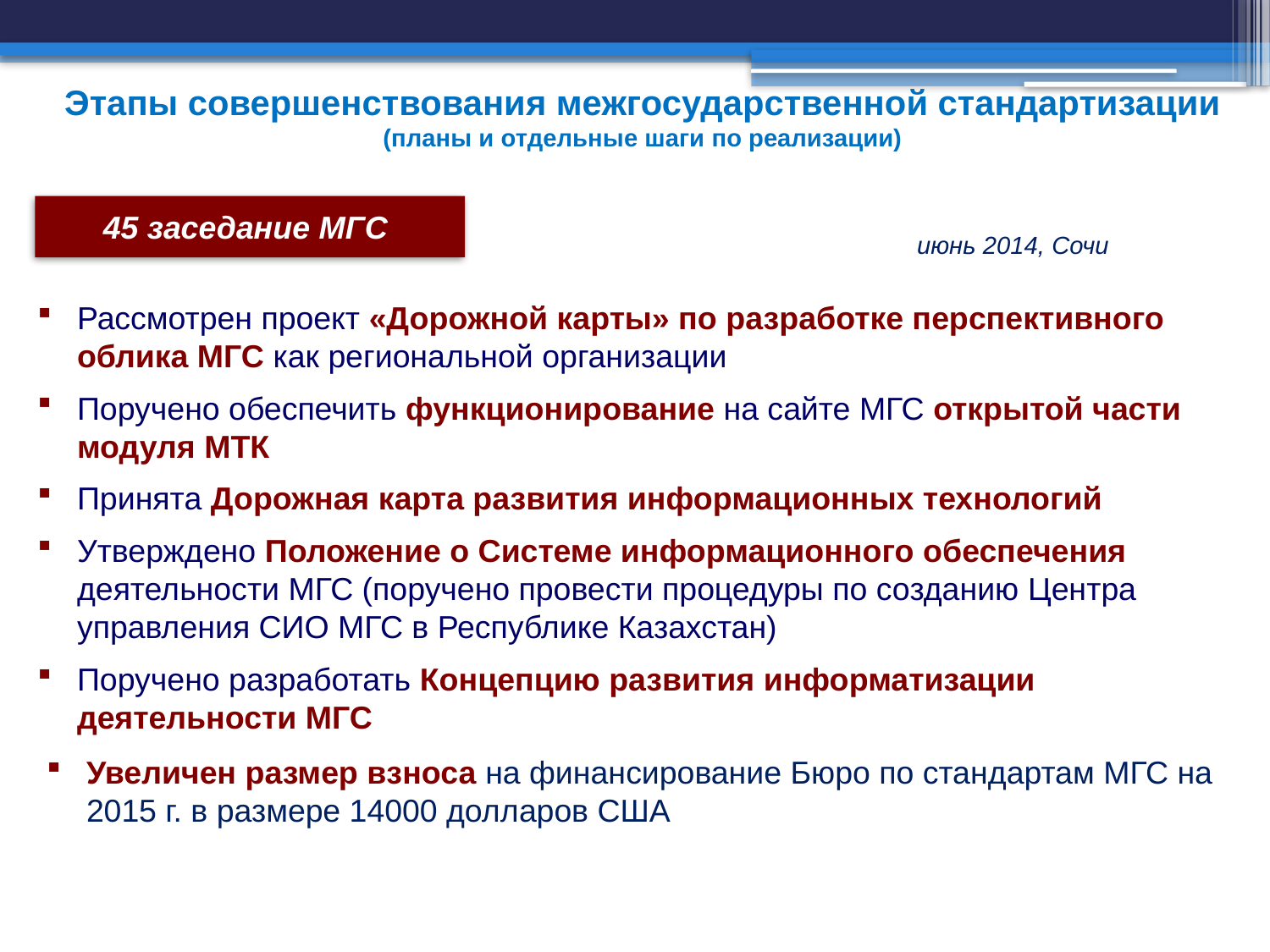

6
Этапы совершенствования межгосударственной стандартизации
(планы и отдельные шаги по реализации)
45 заседание МГС
июнь 2014, Сочи
Рассмотрен проект «Дорожной карты» по разработке перспективного облика МГС как региональной организации
Поручено обеспечить функционирование на сайте МГС открытой части модуля МТК
Принята Дорожная карта развития информационных технологий
Утверждено Положение о Системе информационного обеспечения деятельности МГС (поручено провести процедуры по созданию Центра управления СИО МГС в Республике Казахстан)
Поручено разработать Концепцию развития информатизации деятельности МГС
Увеличен размер взноса на финансирование Бюро по стандартам МГС на 2015 г. в размере 14000 долларов США